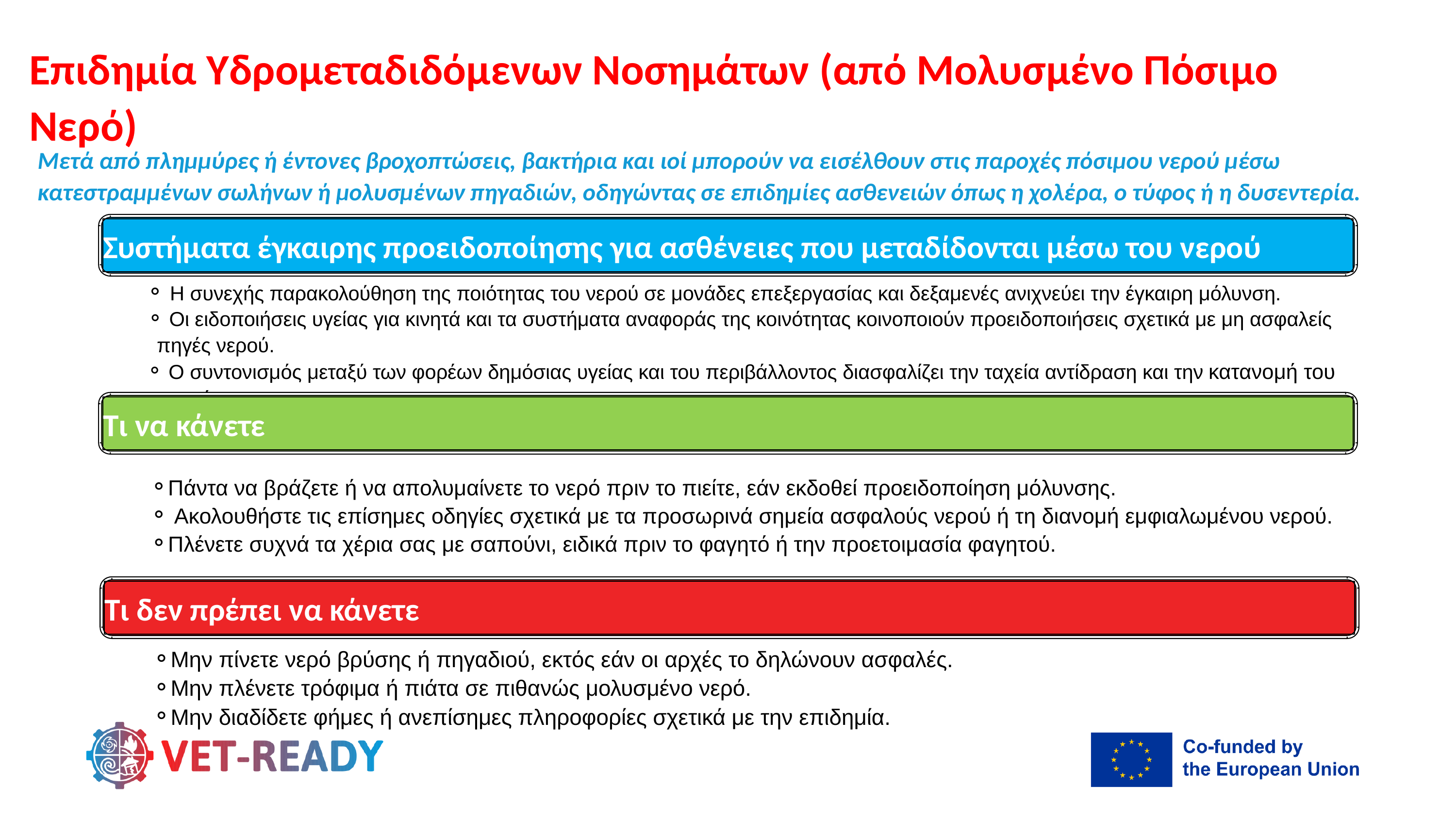

Επιδημία Υδρομεταδιδόμενων Νοσημάτων (από Μολυσμένο Πόσιμο Νερό)

Μετά από πλημμύρες ή έντονες βροχοπτώσεις, βακτήρια και ιοί μπορούν να εισέλθουν στις παροχές πόσιμου νερού μέσω κατεστραμμένων σωλήνων ή μολυσμένων πηγαδιών, οδηγώντας σε επιδημίες ασθενειών όπως η χολέρα, ο τύφος ή η δυσεντερία.

Συστήματα έγκαιρης προειδοποίησης για ασθένειες που μεταδίδονται μέσω του νερού
 Η συνεχής παρακολούθηση της ποιότητας του νερού σε μονάδες επεξεργασίας και δεξαμενές ανιχνεύει την έγκαιρη μόλυνση.
 Οι ειδοποιήσεις υγείας για κινητά και τα συστήματα αναφοράς της κοινότητας κοινοποιούν προειδοποιήσεις σχετικά με μη ασφαλείς πηγές νερού.
 Ο συντονισμός μεταξύ των φορέων δημόσιας υγείας και του περιβάλλοντος διασφαλίζει την ταχεία αντίδραση και την κατανομή του νερού.

Τι να κάνετε
Πάντα να βράζετε ή να απολυμαίνετε το νερό πριν το πιείτε, εάν εκδοθεί προειδοποίηση μόλυνσης.
 Ακολουθήστε τις επίσημες οδηγίες σχετικά με τα προσωρινά σημεία ασφαλούς νερού ή τη διανομή εμφιαλωμένου νερού.
Πλένετε συχνά τα χέρια σας με σαπούνι, ειδικά πριν το φαγητό ή την προετοιμασία φαγητού.

Τι δεν πρέπει να κάνετε
Μην πίνετε νερό βρύσης ή πηγαδιού, εκτός εάν οι αρχές το δηλώνουν ασφαλές.
Μην πλένετε τρόφιμα ή πιάτα σε πιθανώς μολυσμένο νερό.
Μην διαδίδετε φήμες ή ανεπίσημες πληροφορίες σχετικά με την επιδημία.